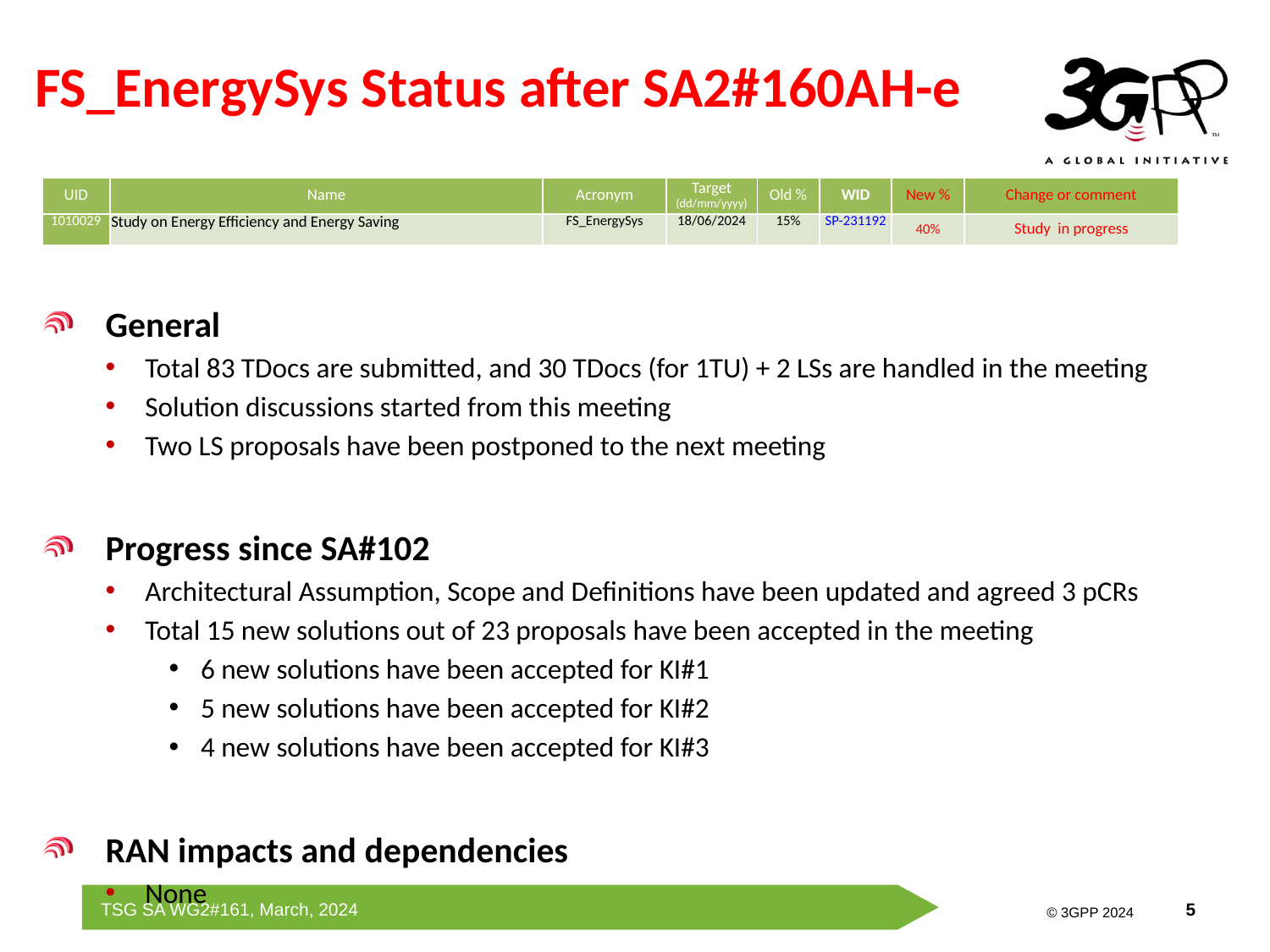

# FS_EnergySys Status after SA2#160AH-e
| UID | Name | Acronym | Target (dd/mm/yyyy) | Old % | WID | New % | Change or comment |
| --- | --- | --- | --- | --- | --- | --- | --- |
| 1010029 | Study on Energy Efficiency and Energy Saving | FS\_EnergySys | 18/06/2024 | 15% | SP-231192 | 40% | Study in progress |
General
Total 83 TDocs are submitted, and 30 TDocs (for 1TU) + 2 LSs are handled in the meeting
Solution discussions started from this meeting
Two LS proposals have been postponed to the next meeting

Progress since SA#102
Architectural Assumption, Scope and Definitions have been updated and agreed 3 pCRs
Total 15 new solutions out of 23 proposals have been accepted in the meeting
6 new solutions have been accepted for KI#1
5 new solutions have been accepted for KI#2
4 new solutions have been accepted for KI#3

RAN impacts and dependencies
None